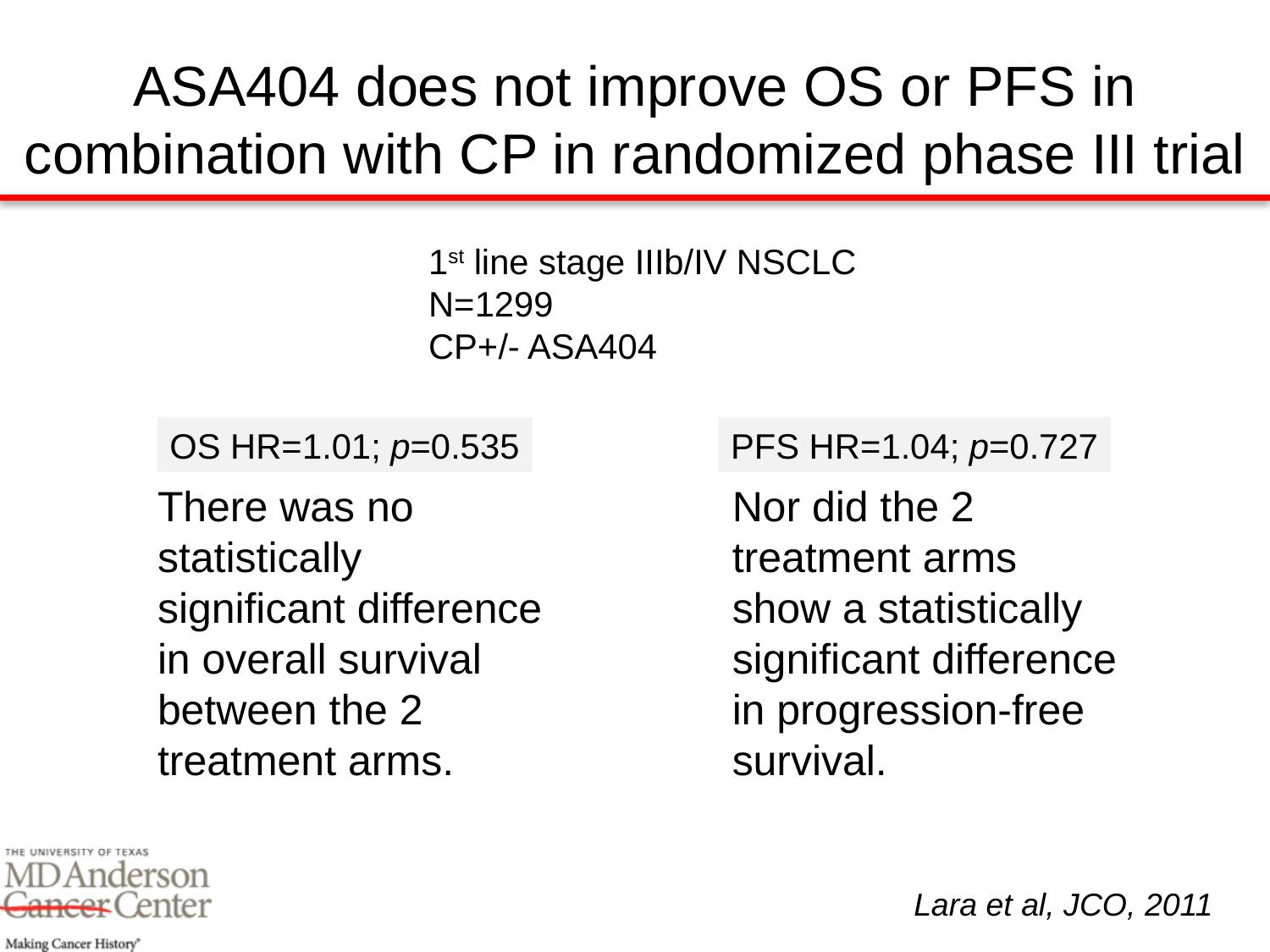

# ASA404 does not improve OS or PFS in combination with CP in randomized phase III trial
1st line stage IIIb/IV NSCLC
N=1299
CP+/- ASA404
OS HR=1.01; p=0.535
PFS HR=1.04; p=0.727
There was no statistically significant difference in overall survival between the 2 treatment arms.
Nor did the 2 treatment arms show a statistically significant difference in progression-free survival.
Lara et al, JCO, 2011